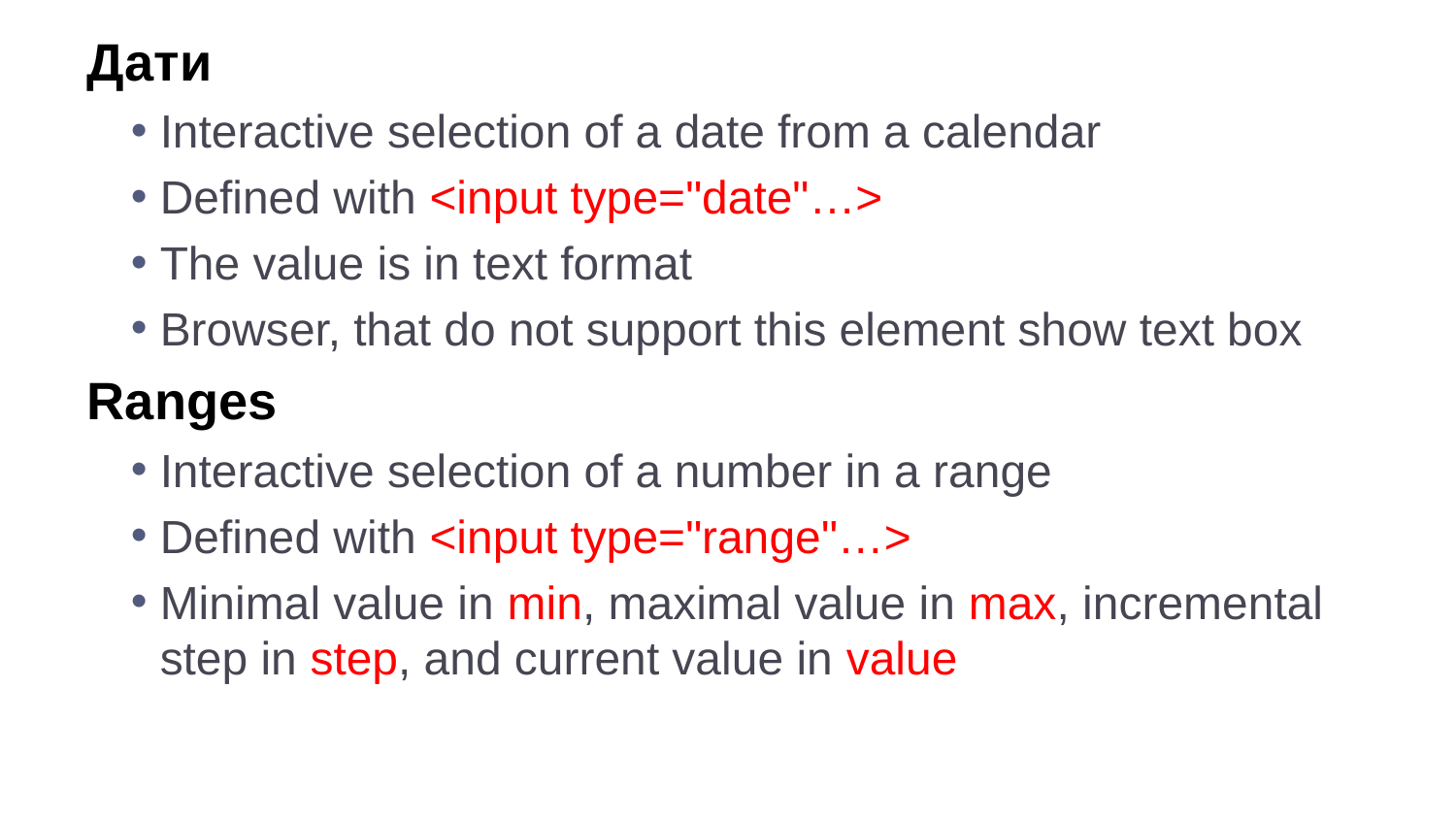

Дати
Interactive selection of a date from a calendar
Defined with <input type="date"…>
The value is in text format
Browser, that do not support this element show text box
Ranges
Interactive selection of a number in a range
Defined with <input type="range"…>
Minimal value in min, maximal value in max, incremental step in step, and current value in value